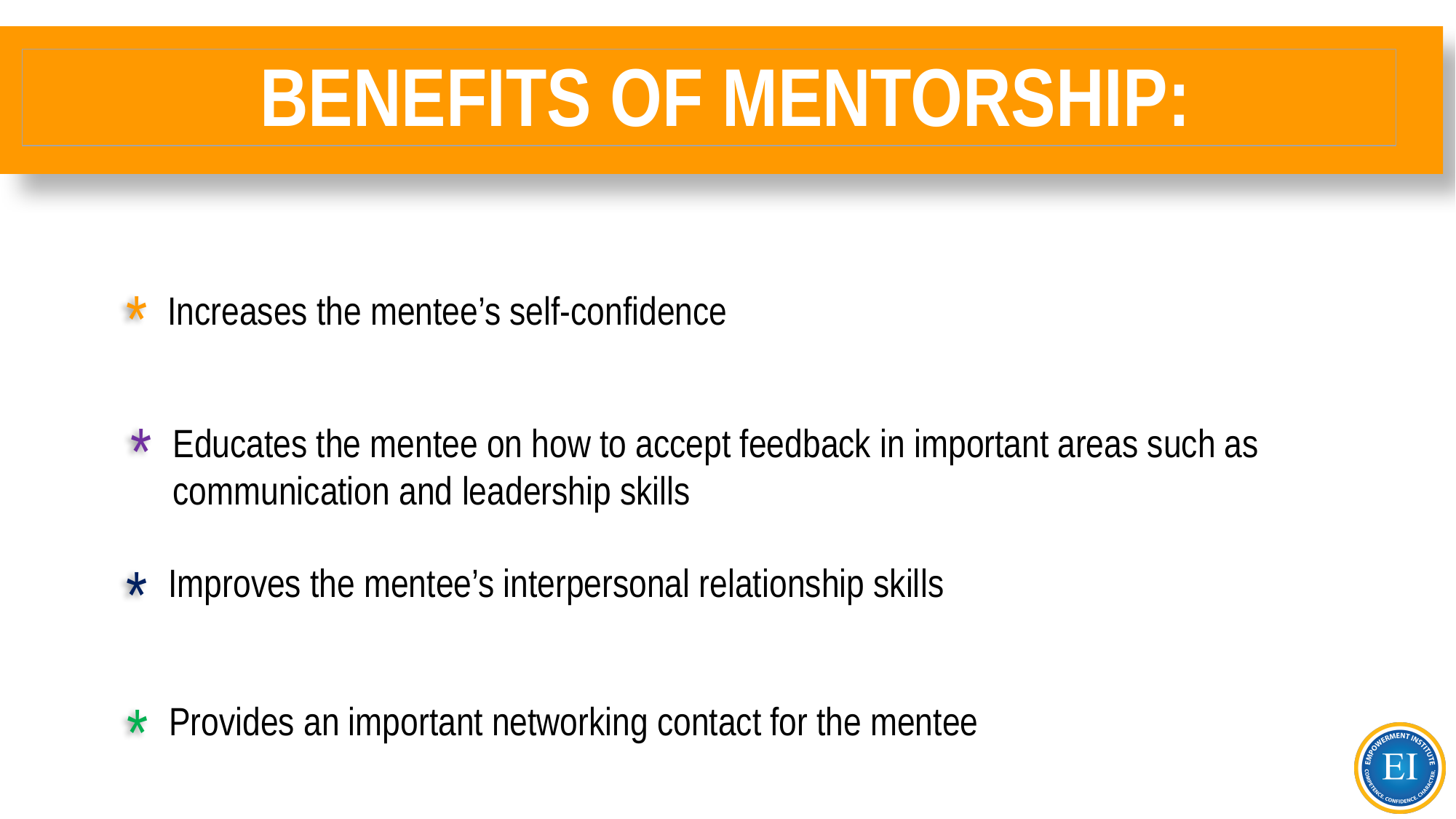

# BENEFITS OF MENTORSHIP:

*
Increases the mentee’s self-confidence
*
Educates the mentee on how to accept feedback in important areas such as communication and leadership skills
*
Improves the mentee’s interpersonal relationship skills
*
Provides an important networking contact for the mentee